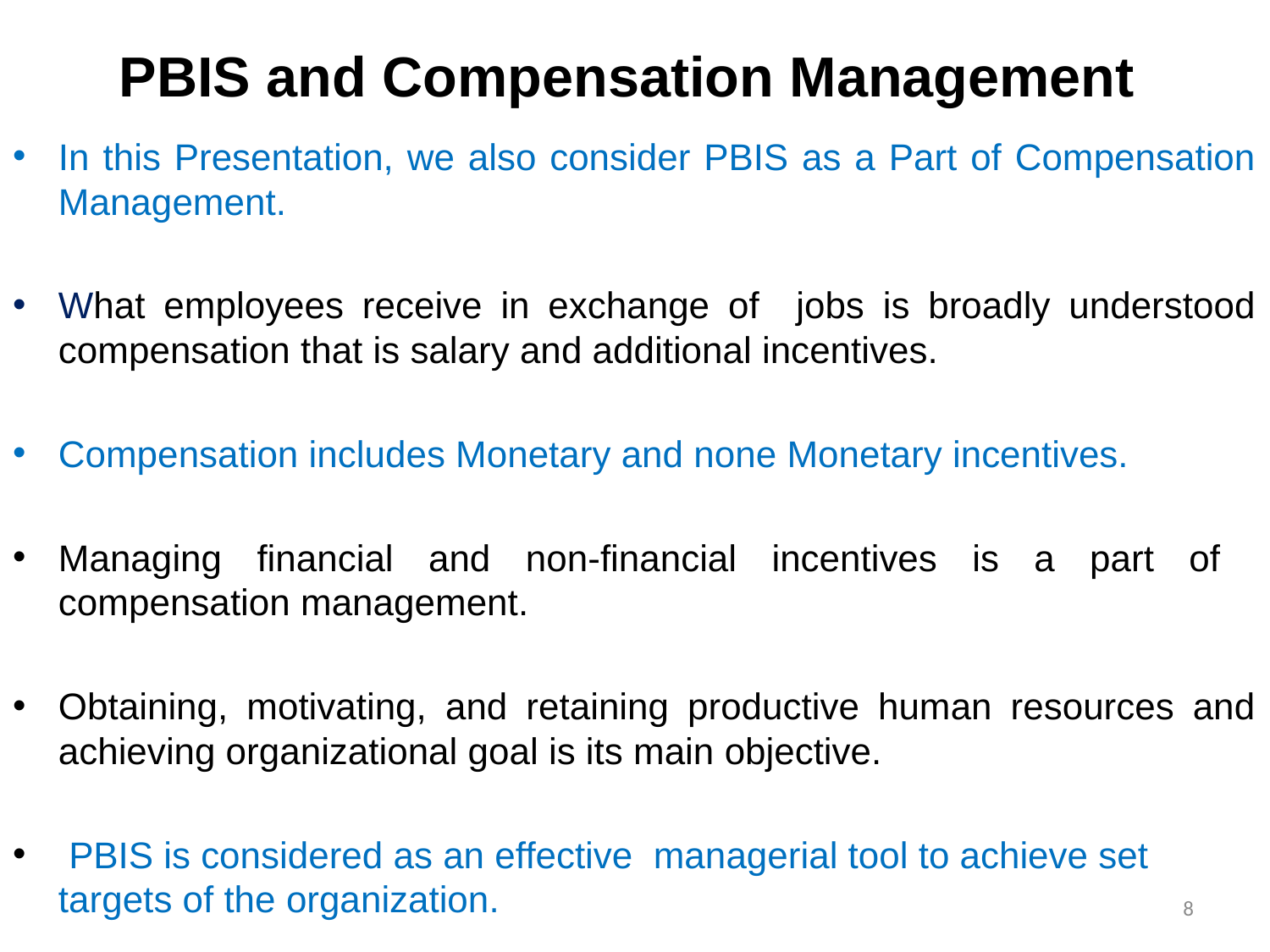

# PBIS and Compensation Management
In this Presentation, we also consider PBIS as a Part of Compensation Management.

What employees receive in exchange of  jobs is broadly understood compensation that is salary and additional incentives.

Compensation includes Monetary and none Monetary incentives.

Managing financial and non-financial incentives is a part of  compensation management.

Obtaining, motivating, and retaining productive human resources and achieving organizational goal is its main objective.

 PBIS is considered as an effective  managerial tool to achieve set targets of the organization.

8